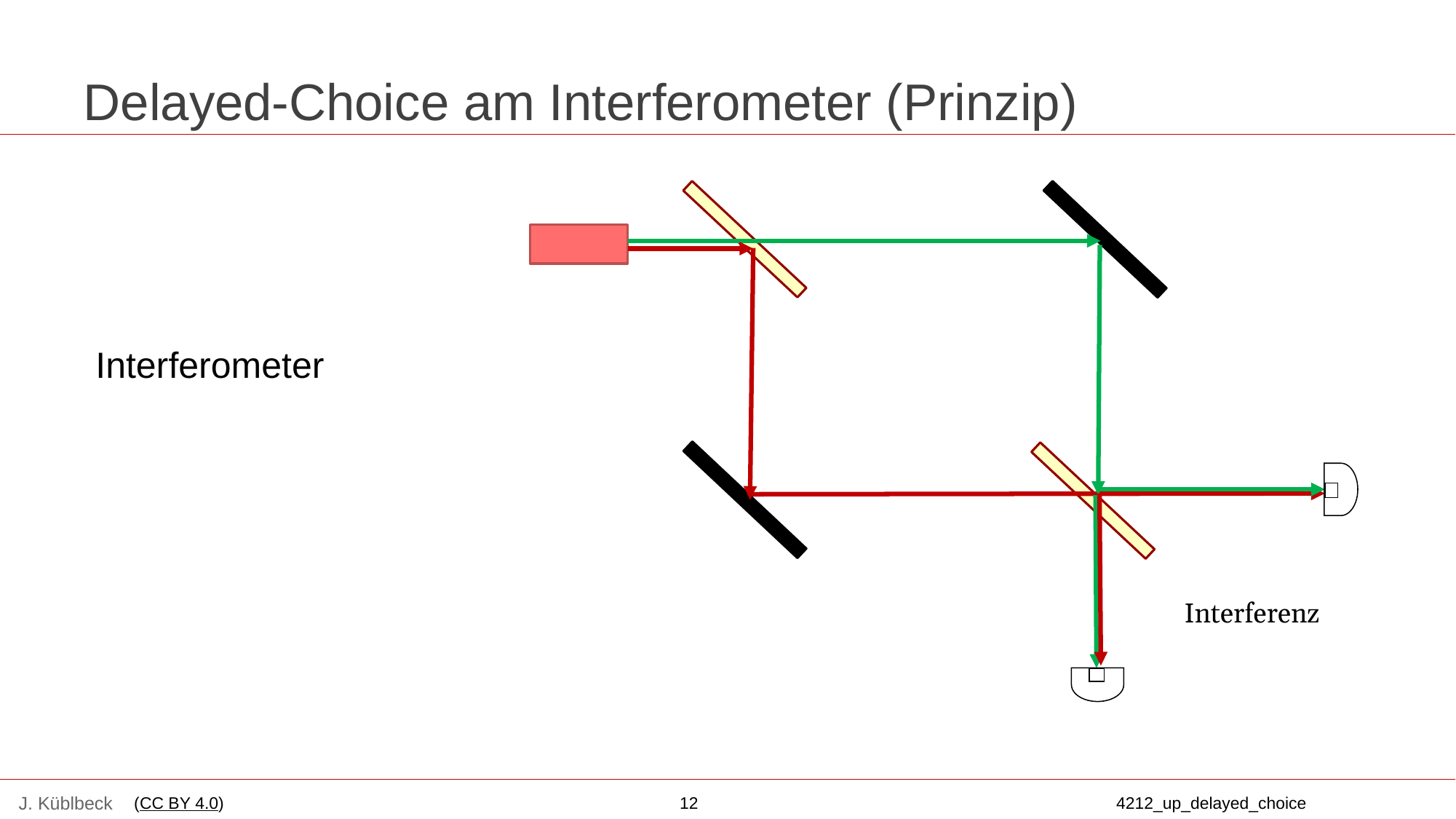

# Delayed-Choice am Interferometer (Prinzip)

Interferometer

Interferenz